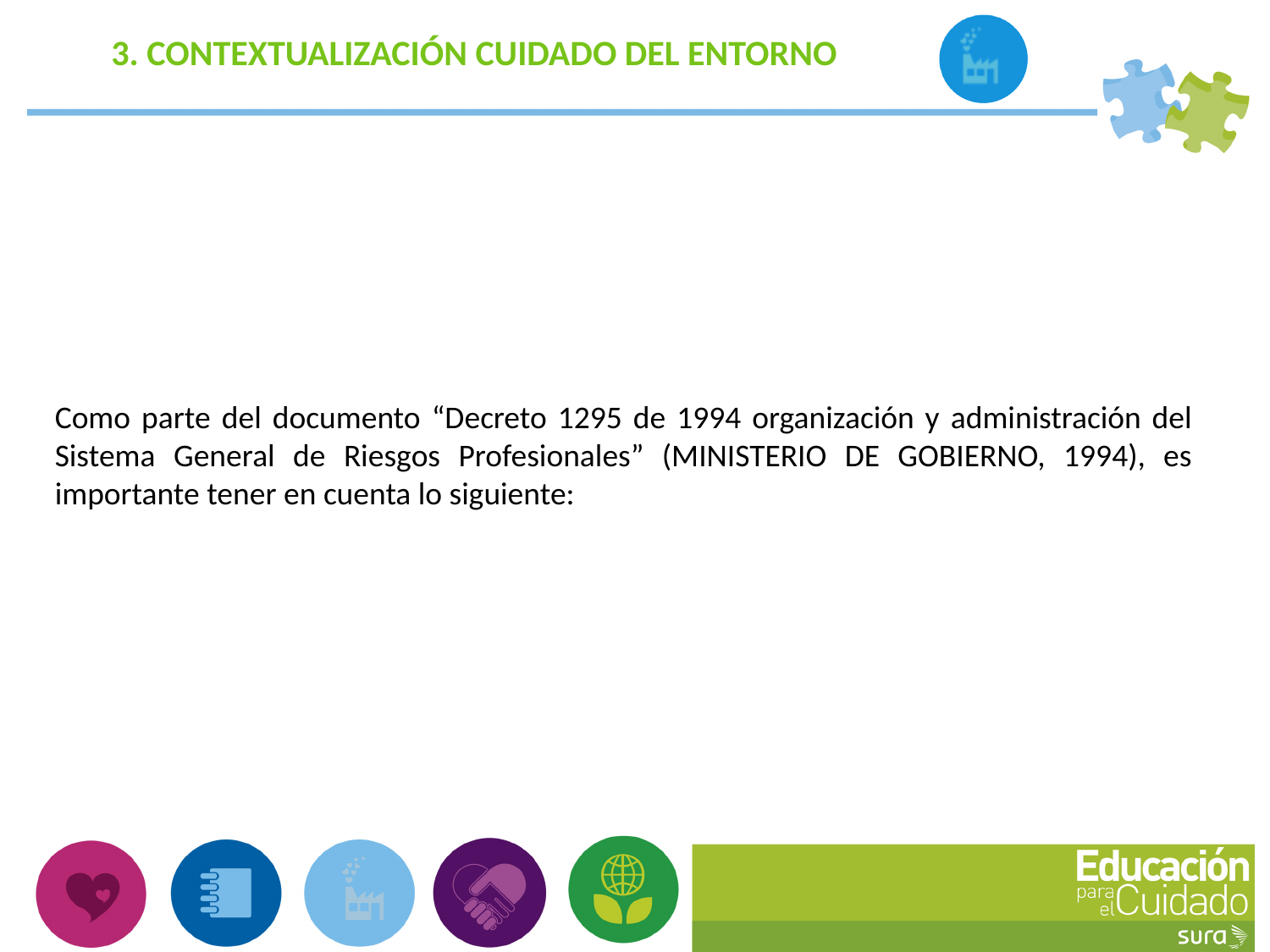

3. CONTEXTUALIZACIÓN CUIDADO DEL ENTORNO

Como parte del documento “Decreto 1295 de 1994 organización y administración del Sistema General de Riesgos Profesionales” (MINISTERIO DE GOBIERNO, 1994), es importante tener en cuenta lo siguiente: